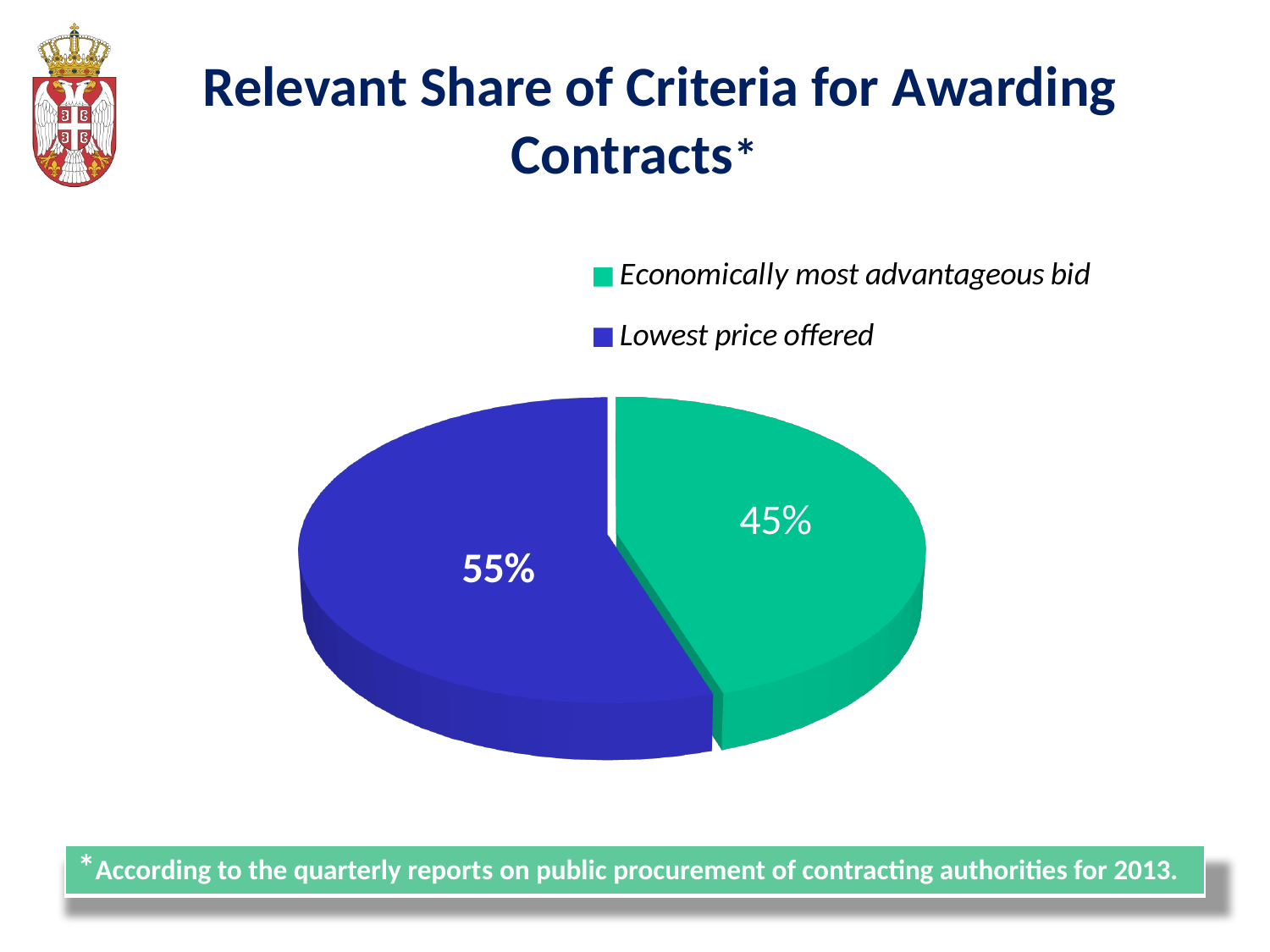

# Relevant Share of Criteria for Awarding Contracts*

[unsupported chart]

| \*According to the quarterly reports on public procurement of contracting authorities for 2013. |
| --- |